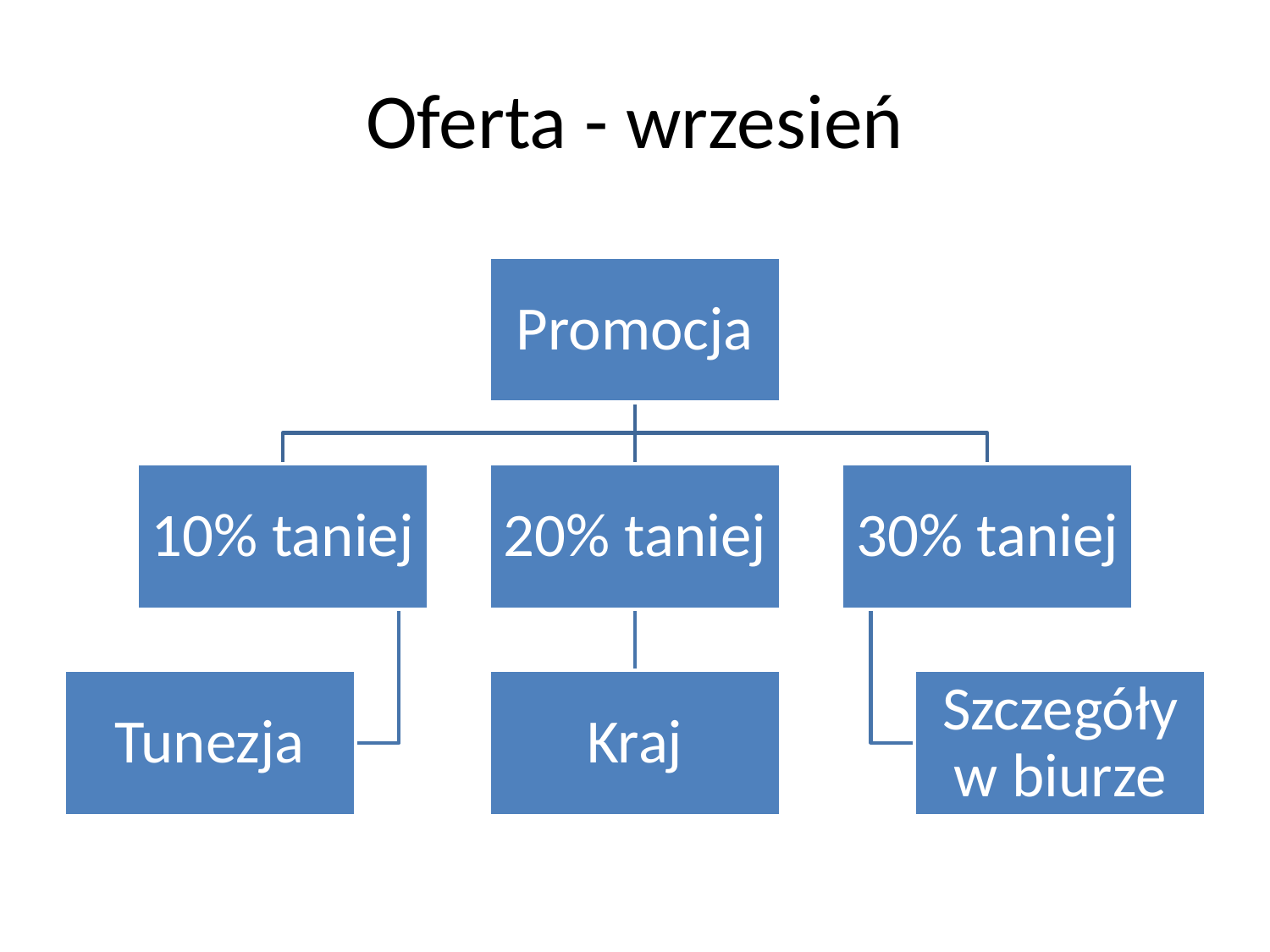

# Oferta - wrzesień
Promocja
10% taniej
Tunezja
20% taniej
Kraj
30% taniej
Szczegóły w biurze